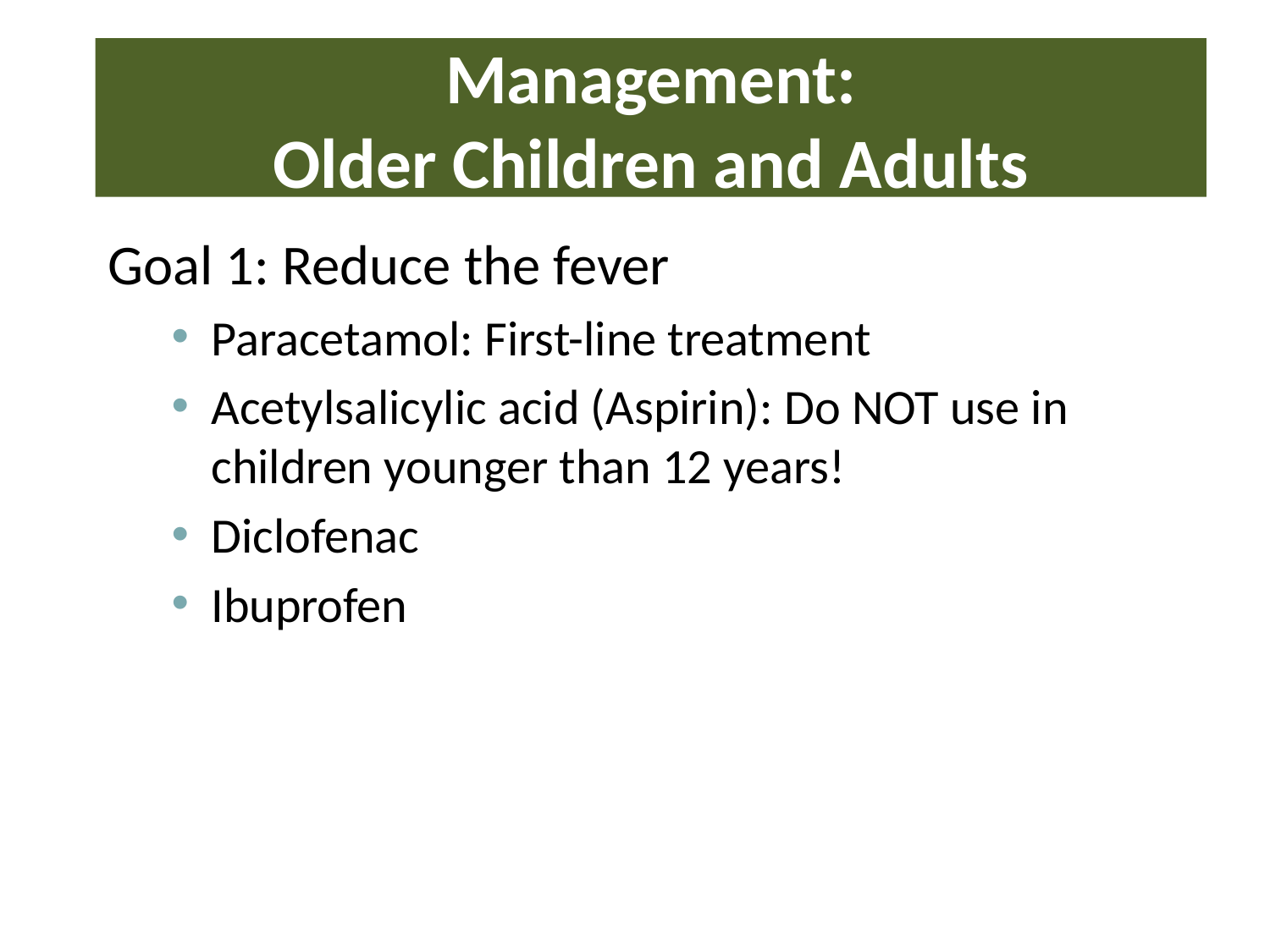

# Management: Older Children and Adults
Goal 1: Reduce the fever
Paracetamol: First-line treatment
Acetylsalicylic acid (Aspirin): Do NOT use in children younger than 12 years!
Diclofenac
Ibuprofen